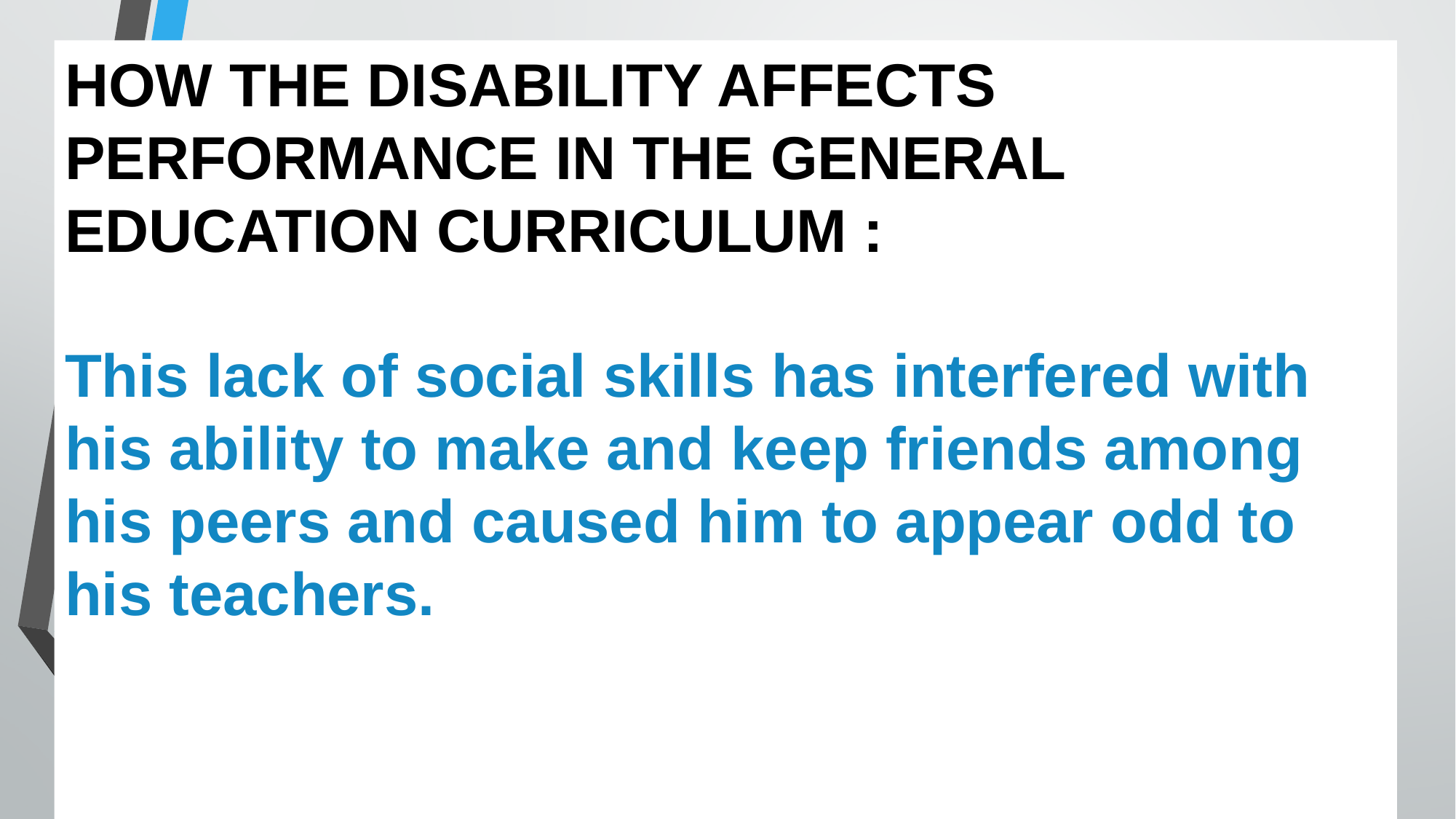

HOW THE DISABILITY AFFECTS PERFORMANCE IN THE GENERAL EDUCATION CURRICULUM :

This lack of social skills has interfered with his ability to make and keep friends among his peers and caused him to appear odd to his teachers.